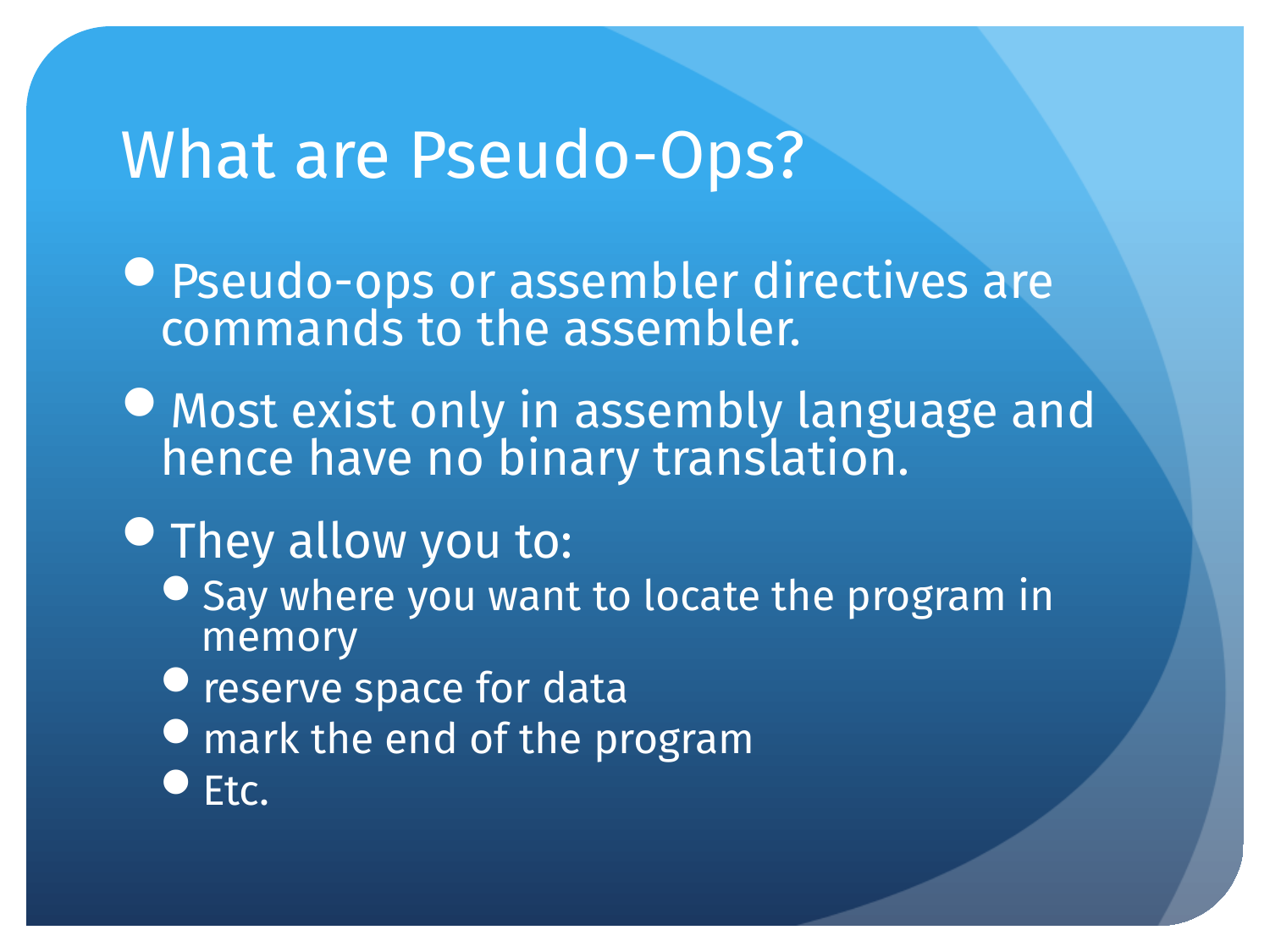

# What are Pseudo-Ops?
Pseudo-ops or assembler directives are commands to the assembler.
Most exist only in assembly language and hence have no binary translation.
They allow you to:
Say where you want to locate the program in memory
reserve space for data
mark the end of the program
Etc.